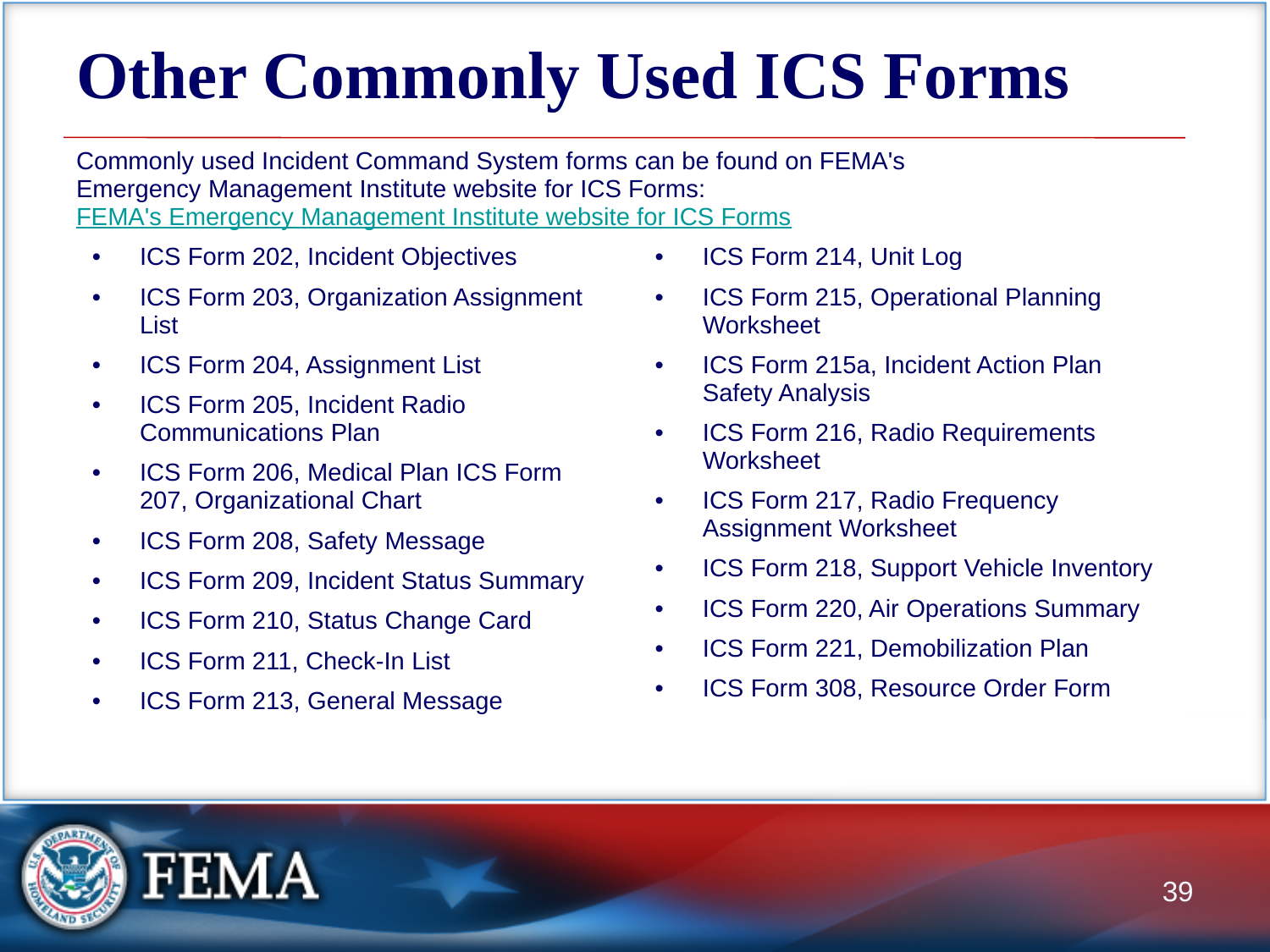

# Other Commonly Used ICS Forms
| Commonly used Incident Command System forms can be found on FEMA's Emergency Management Institute website for ICS Forms: FEMA's Emergency Management Institute website for ICS Forms |  |
| --- | --- |
| ICS Form 202, Incident Objectives ICS Form 203, Organization Assignment List ICS Form 204, Assignment List ICS Form 205, Incident Radio Communications Plan ICS Form 206, Medical Plan ICS Form 207, Organizational Chart ICS Form 208, Safety Message ICS Form 209, Incident Status Summary ICS Form 210, Status Change Card ICS Form 211, Check-In List ICS Form 213, General Message | ICS Form 214, Unit Log ICS Form 215, Operational Planning Worksheet ICS Form 215a, Incident Action Plan Safety Analysis ICS Form 216, Radio Requirements Worksheet ICS Form 217, Radio Frequency Assignment Worksheet ICS Form 218, Support Vehicle Inventory ICS Form 220, Air Operations Summary ICS Form 221, Demobilization Plan ICS Form 308, Resource Order Form |
39